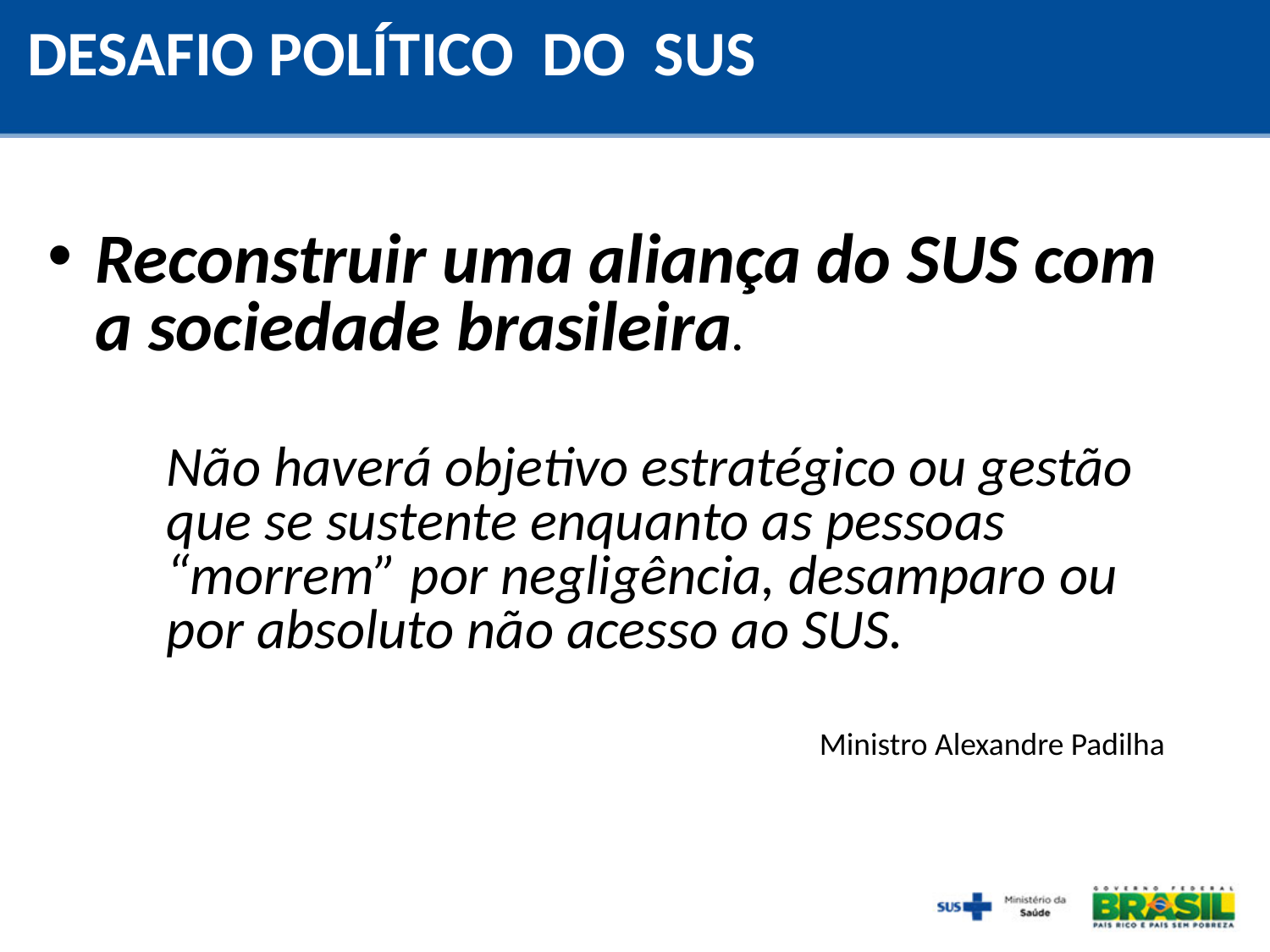

# DESAFIO POLÍTICO  DO  SUS

Reconstruir uma aliança do SUS com a sociedade brasileira.

Não haverá objetivo estratégico ou gestão que se sustente enquanto as pessoas “morrem” por negligência, desamparo ou por absoluto não acesso ao SUS.

Ministro Alexandre Padilha